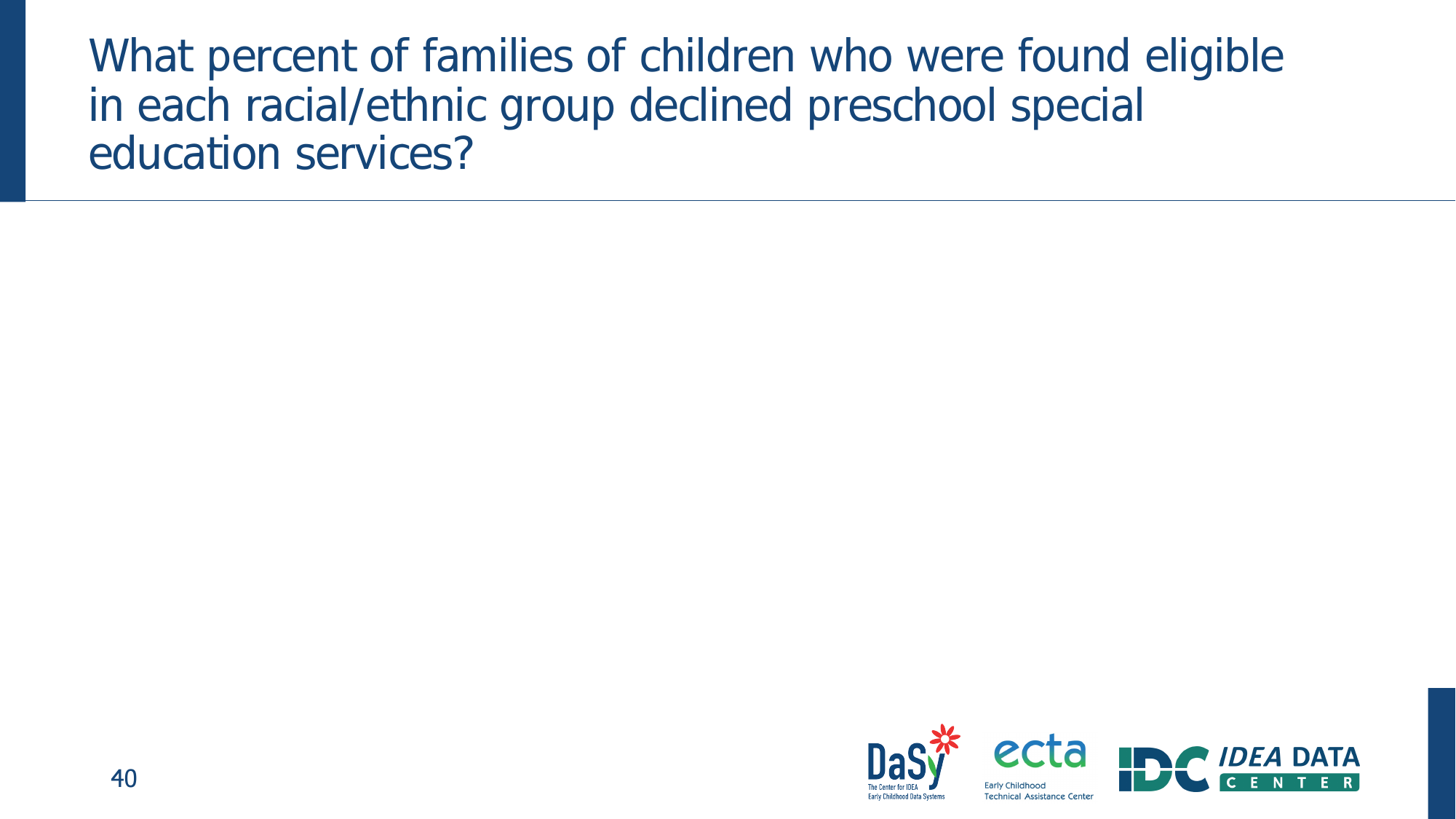

# What percent of families of children who were found eligible in each racial/ethnic group declined preschool special education services?